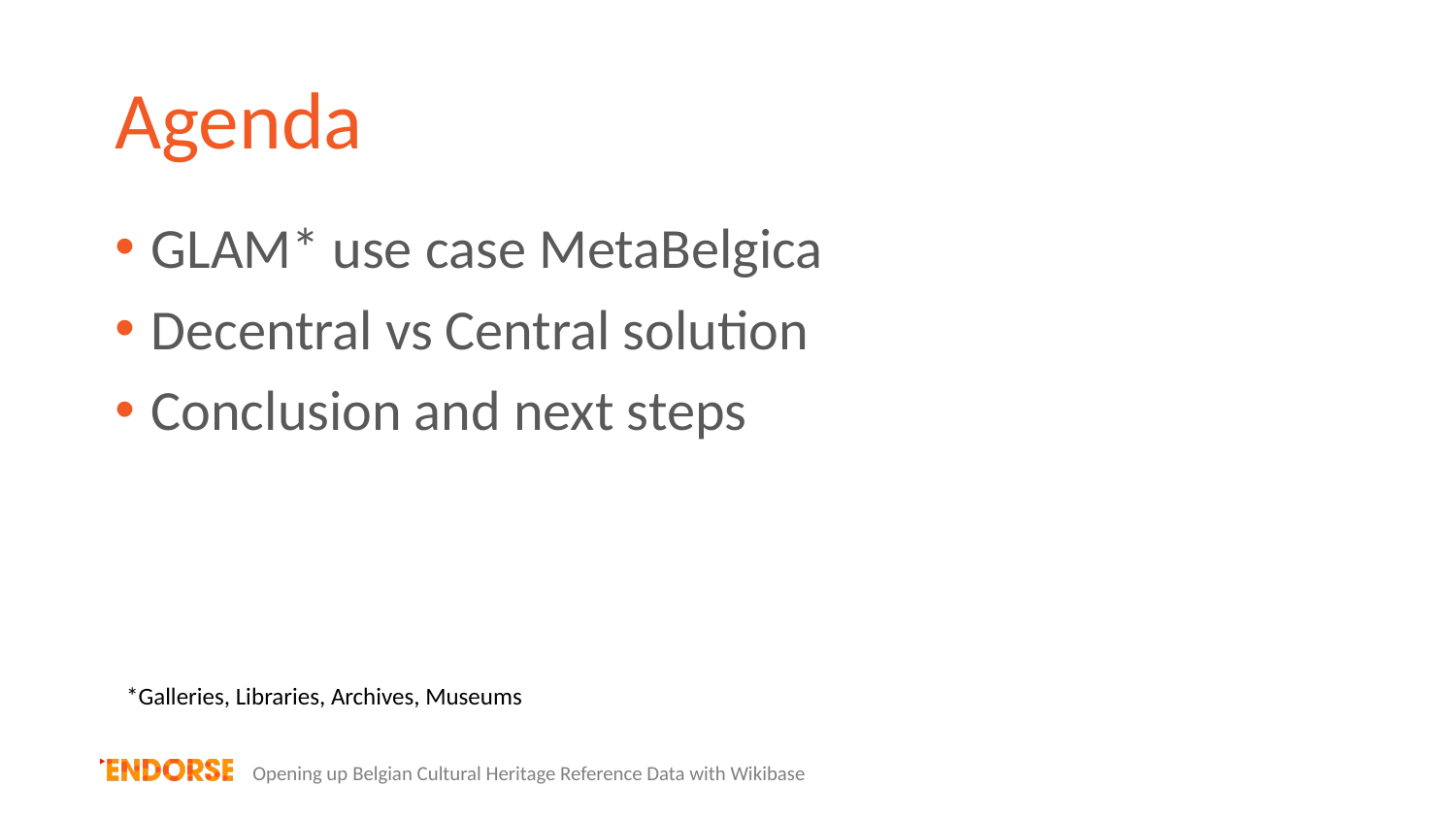

# Agenda
GLAM* use case MetaBelgica
Decentral vs Central solution
Conclusion and next steps
*Galleries, Libraries, Archives, Museums
Opening up Belgian Cultural Heritage Reference Data with Wikibase